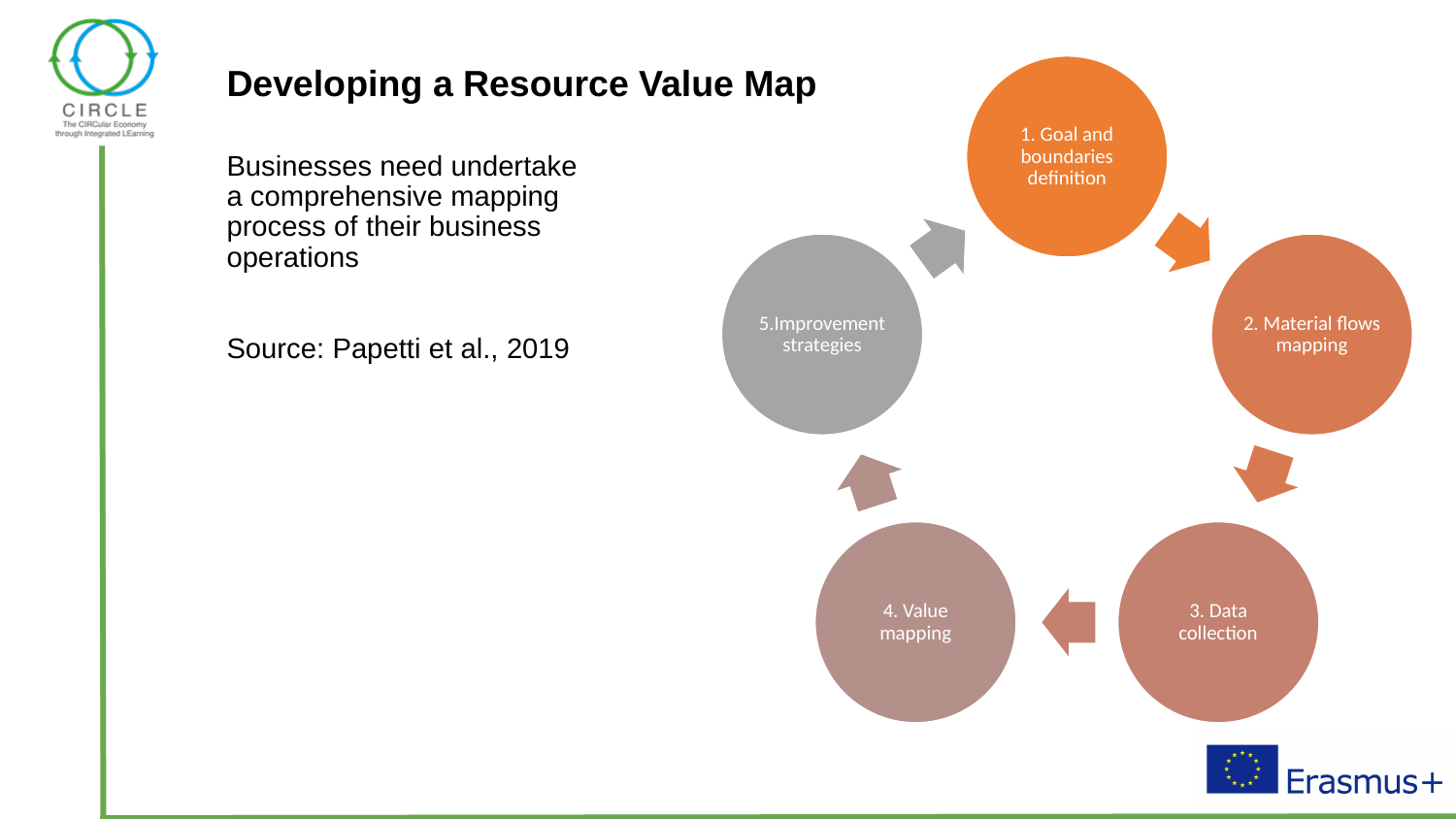

# Developing a Resource Value Map
1. Goal and boundaries definition

2. Material flows mapping

3. Data collection

4. Value mapping

5.Improvement strategies

Businesses need undertake a comprehensive mapping process of their business operations

Source: Papetti et al., 2019